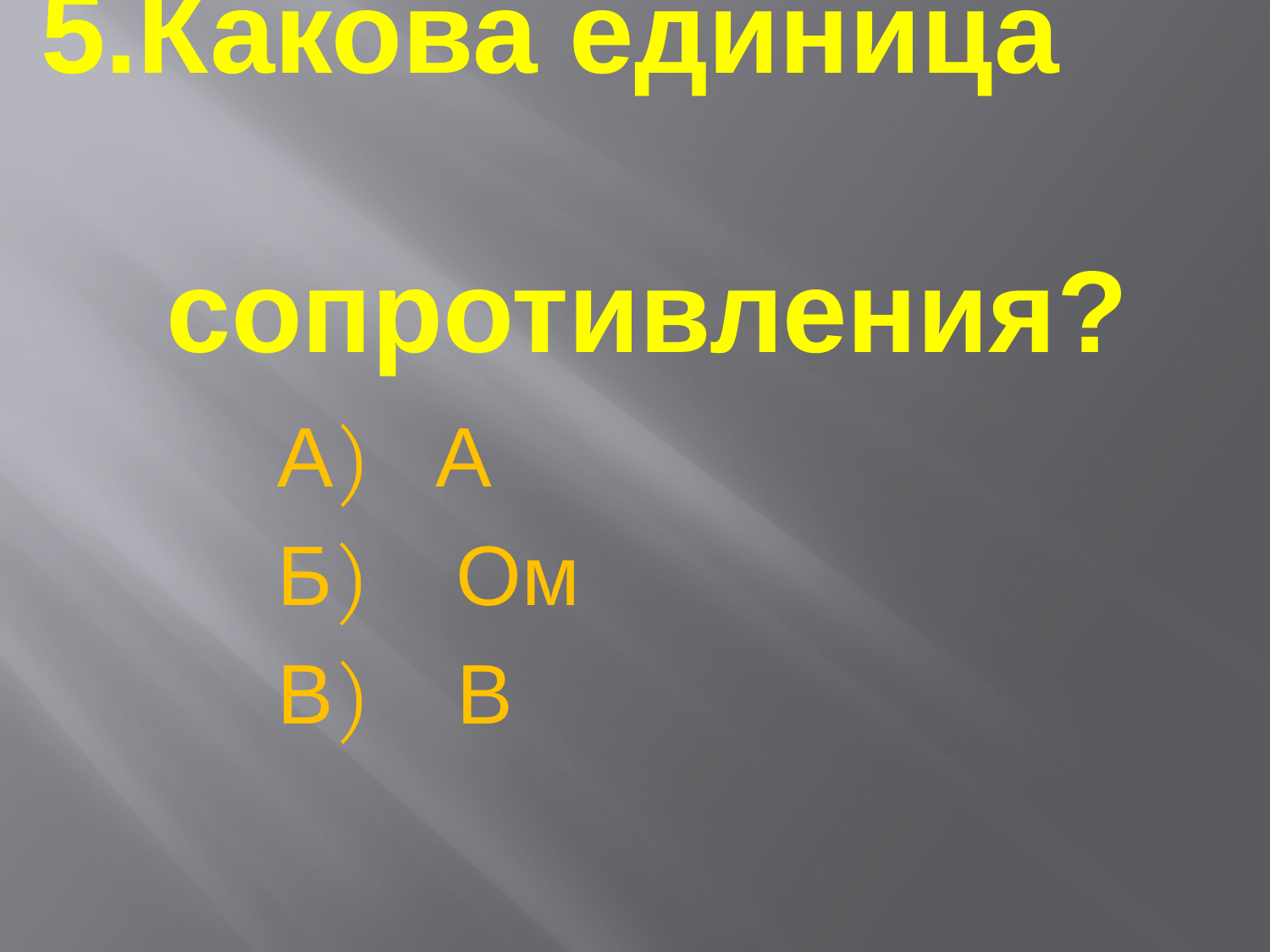

# 5.Какова единица                   сопротивления?
А)   А
Б)    Ом
В)    В